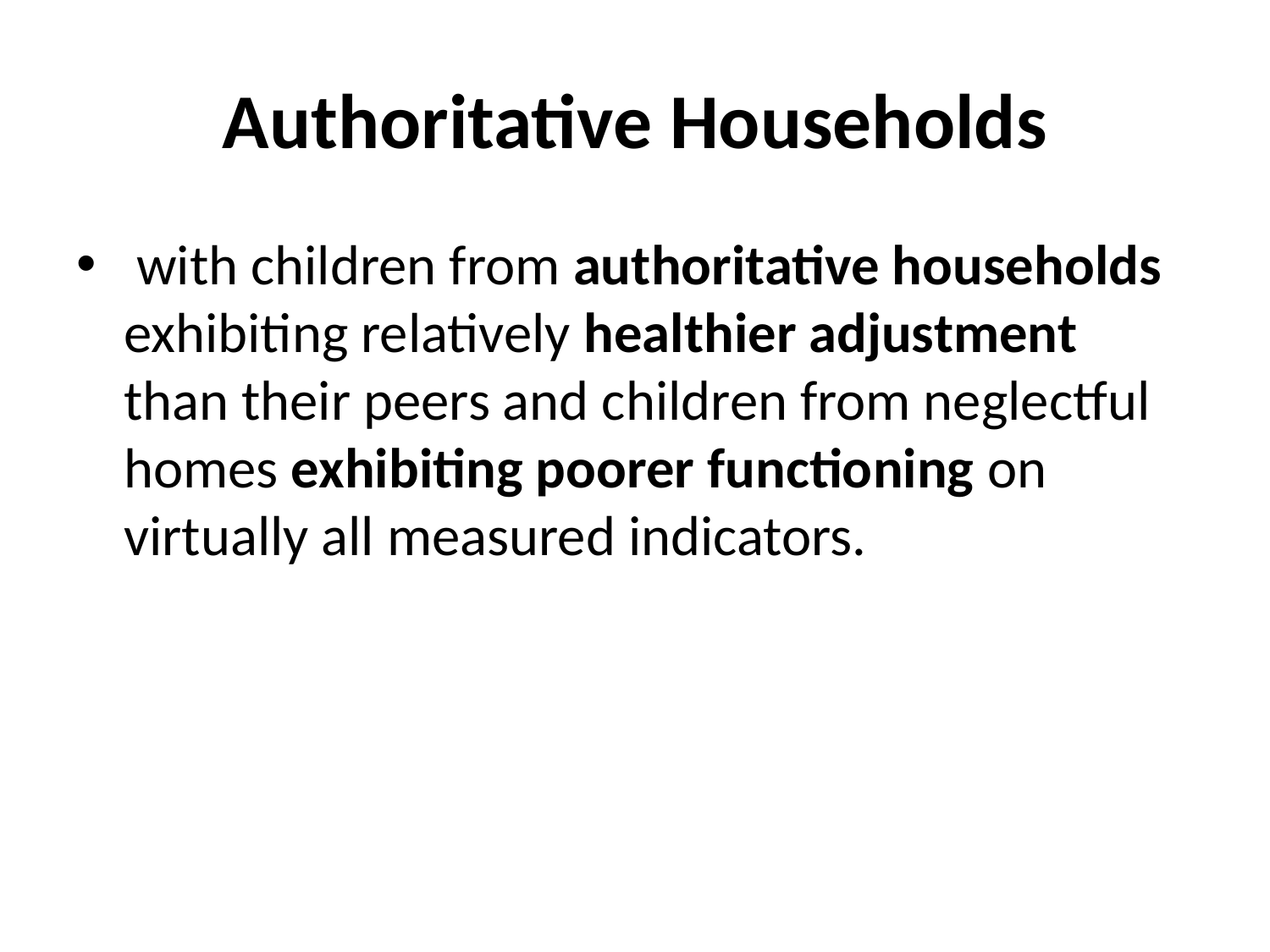

# Authoritative Households
 with children from authoritative households exhibiting relatively healthier adjustment than their peers and children from neglectful homes exhibiting poorer functioning on virtually all measured indicators.